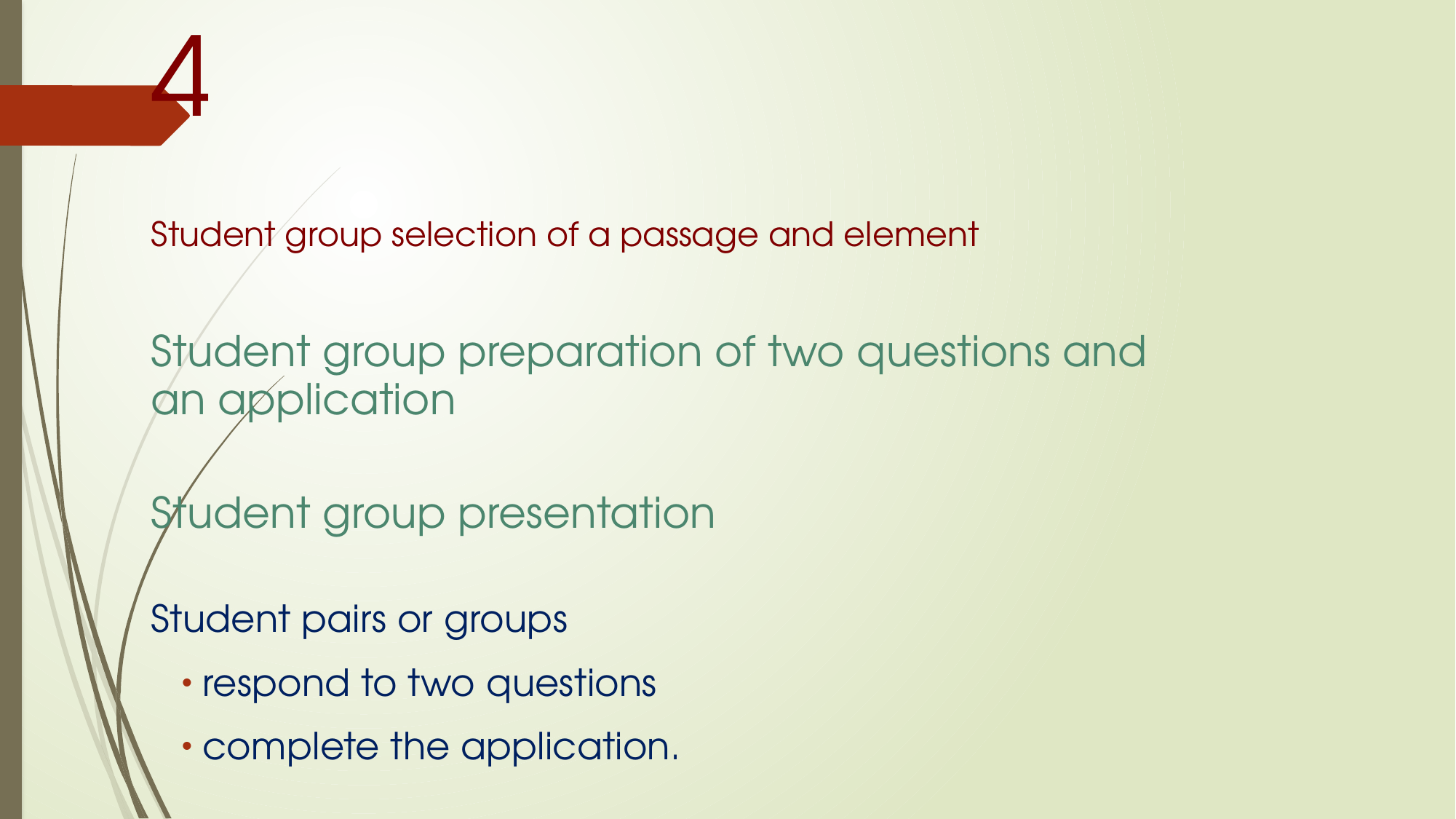

# 4
Student group selection of a passage and element
Student group preparation of two questions and an application
Student group presentation
Student pairs or groups
respond to two questions
complete the application.